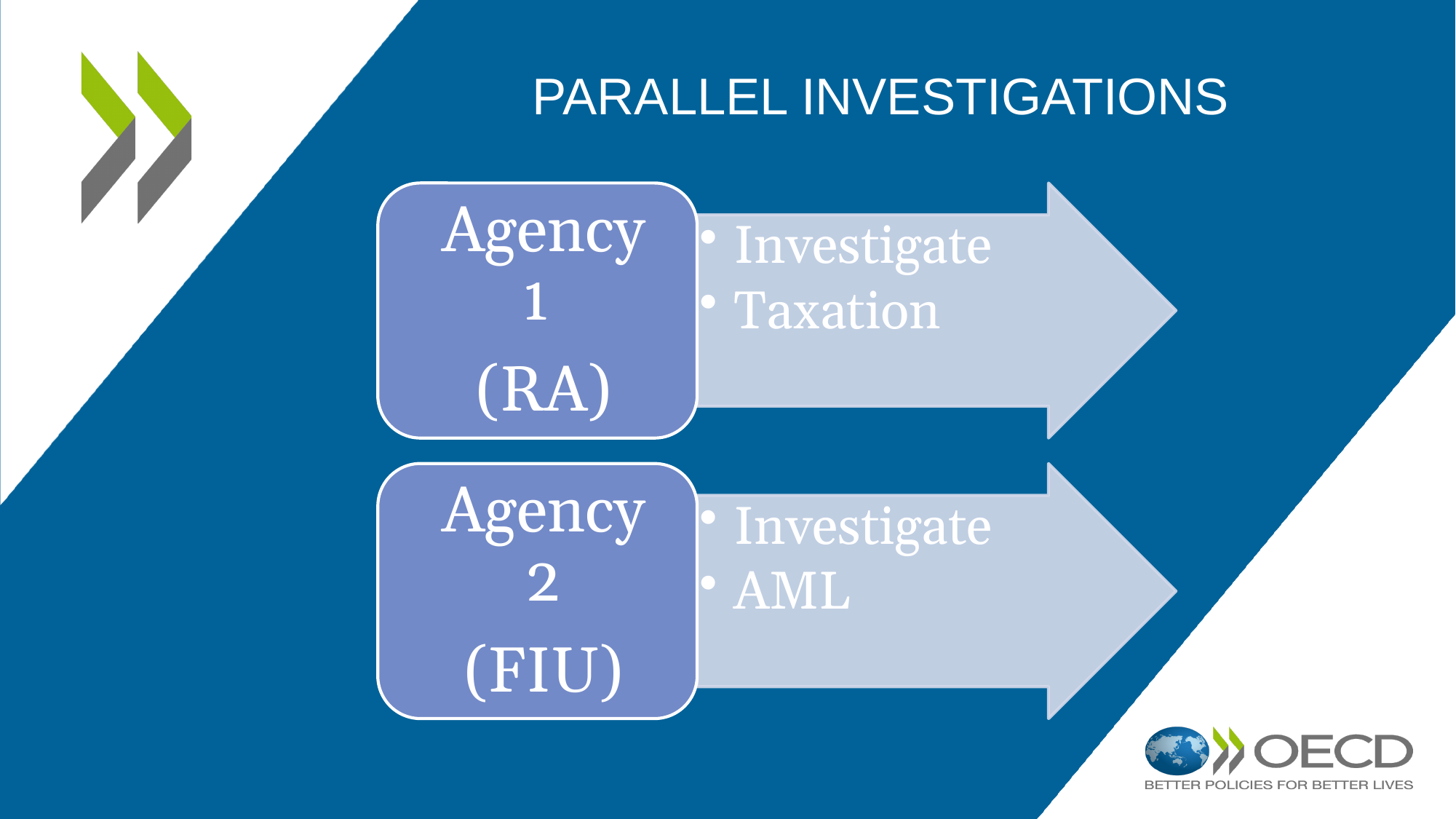

# Parallel investigations
Investigate
Taxation
Agency 1
(RA)
Investigate
AML
Agency 2
(FIU)